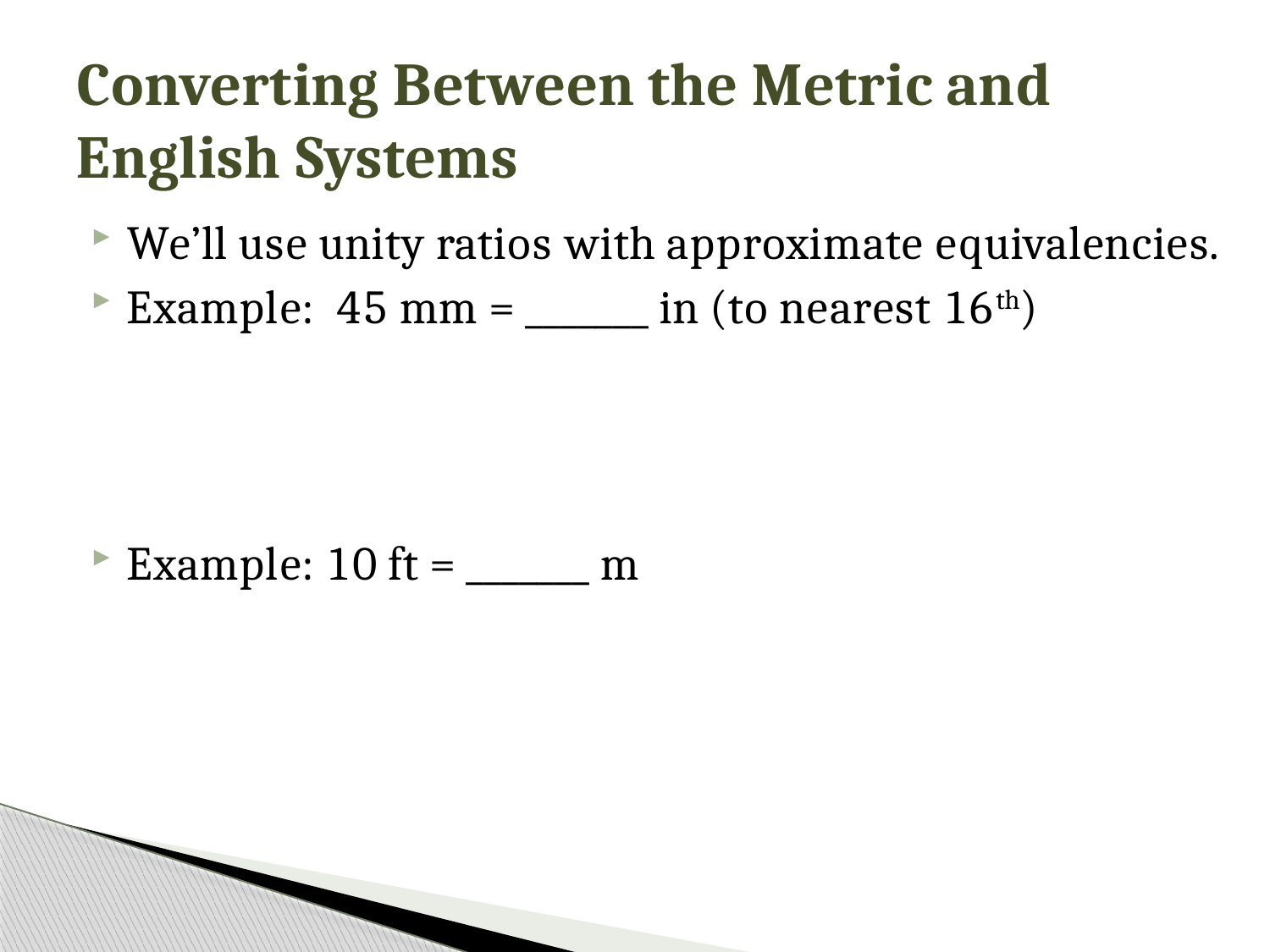

# Converting Between the Metric and English Systems
We’ll use unity ratios with approximate equivalencies.
Example:  45 mm = _______ in (to nearest 16th)

Example: 10 ft = _______ m